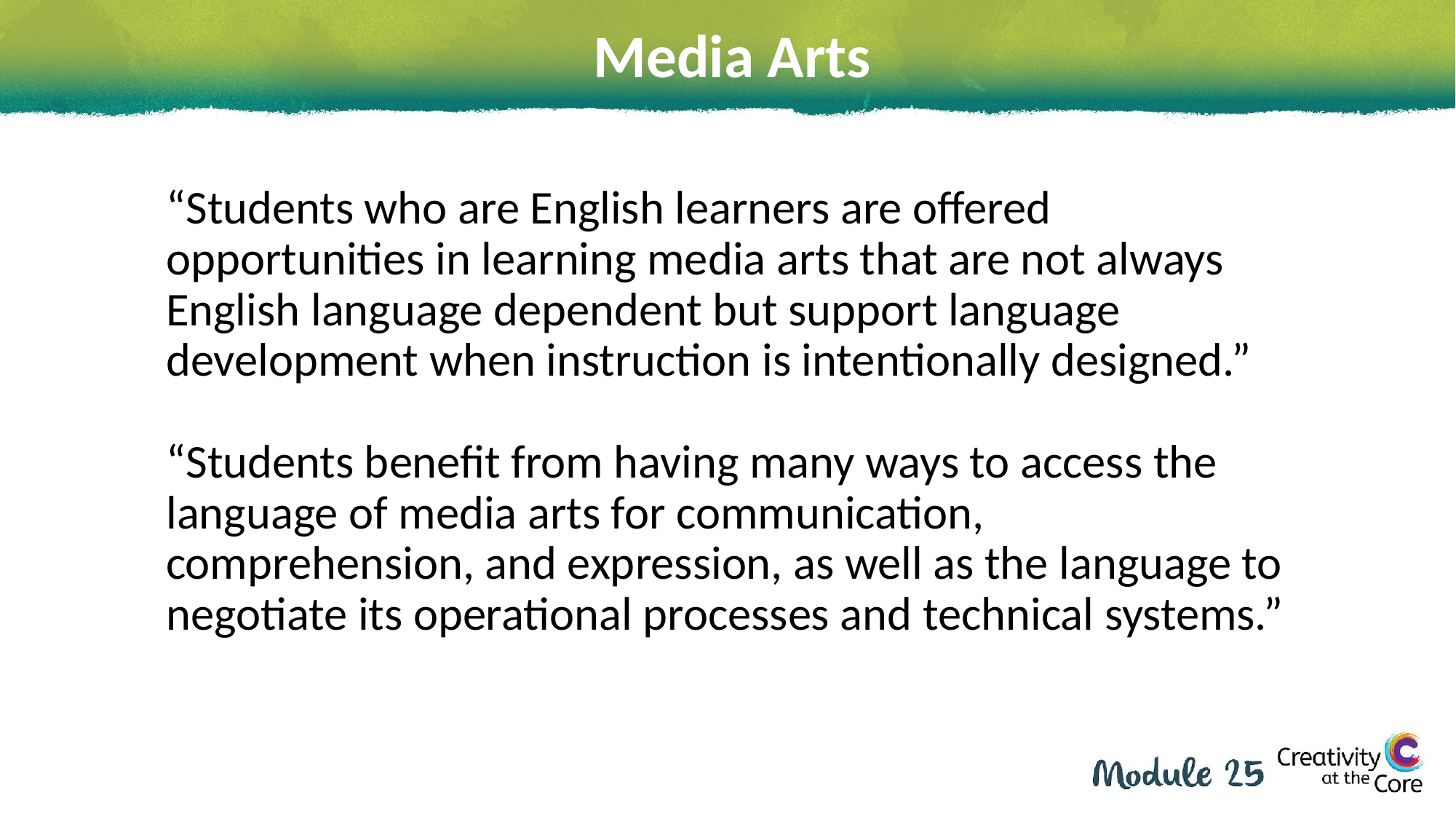

# Media Arts
“Students who are English learners are offered opportunities in learning media arts that are not always English language dependent but support language development when instruction is intentionally designed.”

“Students benefit from having many ways to access the language of media arts for communication, comprehension, and expression, as well as the language to negotiate its operational processes and technical systems.”